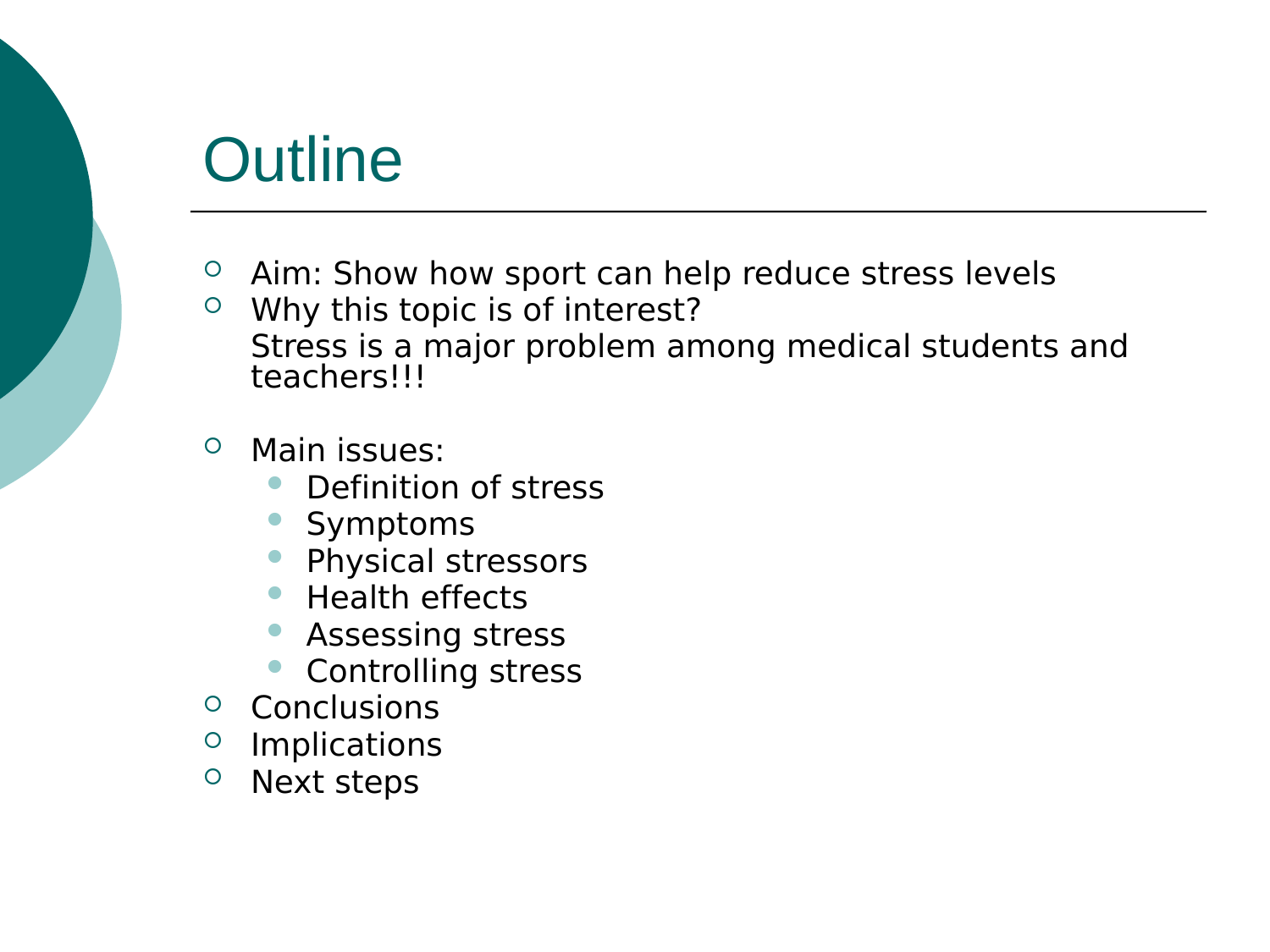

# Outline
Aim: Show how sport can help reduce stress levels
Why this topic is of interest?
	Stress is a major problem among medical students and teachers!!!

Main issues:
Definition of stress
Symptoms
Physical stressors
Health effects
Assessing stress
Controlling stress
Conclusions
Implications
Next steps